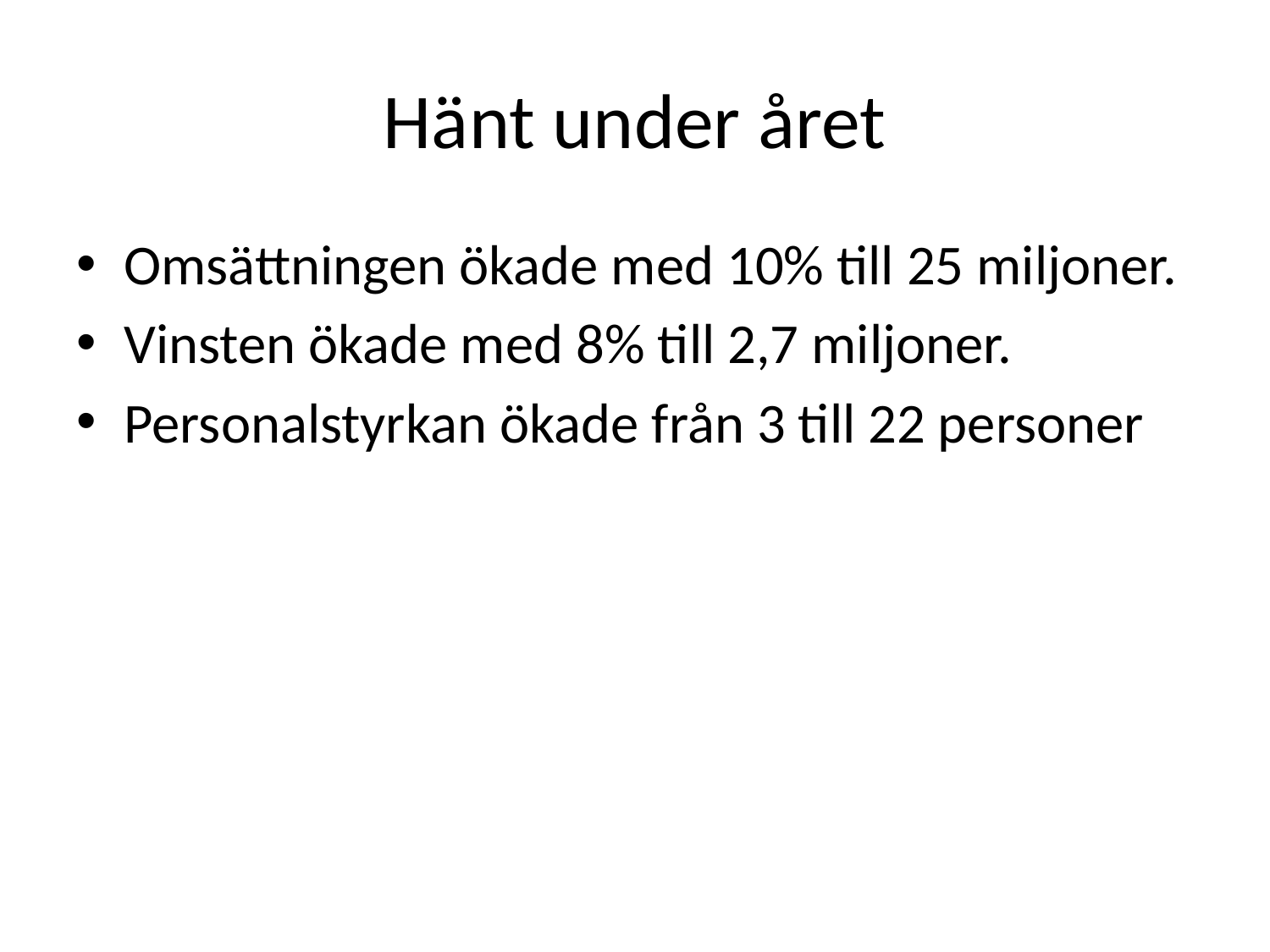

# Hänt under året
Omsättningen ökade med 10% till 25 miljoner.
Vinsten ökade med 8% till 2,7 miljoner.
Personalstyrkan ökade från 3 till 22 personer